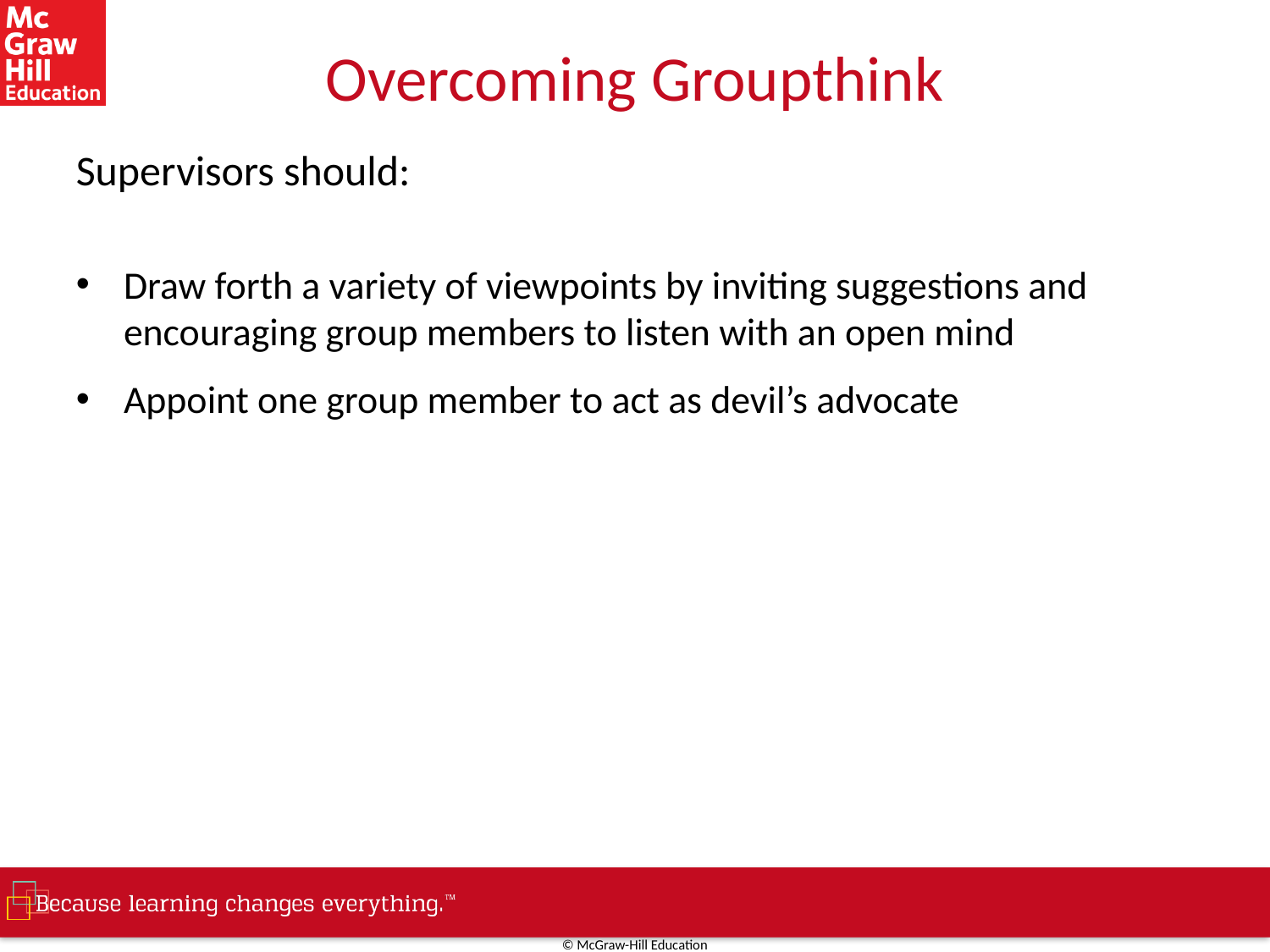

# Overcoming Groupthink
Supervisors should:

Draw forth a variety of viewpoints by inviting suggestions and encouraging group members to listen with an open mind
Appoint one group member to act as devil’s advocate